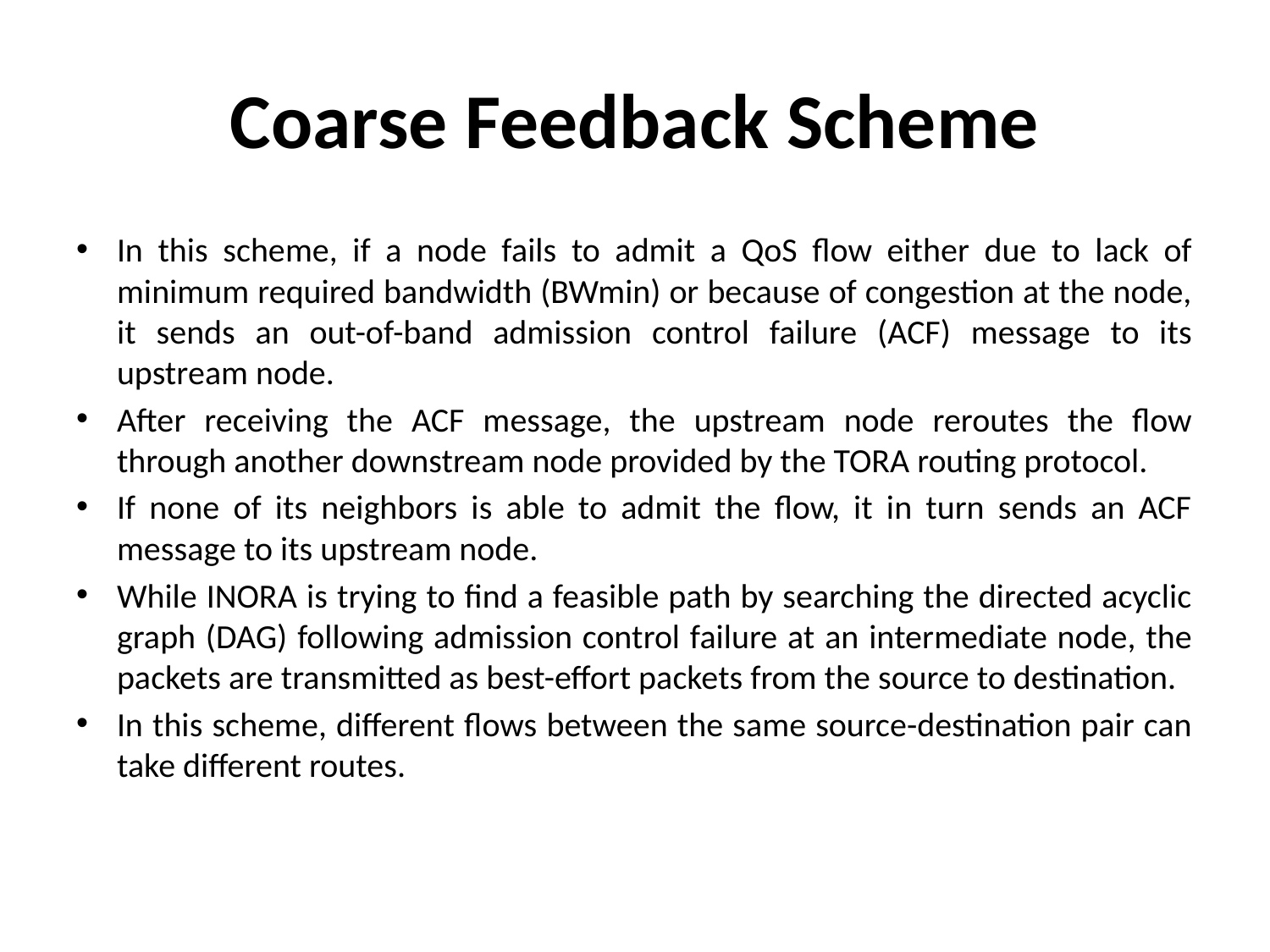

# Coarse Feedback Scheme
In this scheme, if a node fails to admit a QoS flow either due to lack of minimum required bandwidth (BWmin) or because of congestion at the node, it sends an out-of-band admission control failure (ACF) message to its upstream node.
After receiving the ACF message, the upstream node reroutes the flow through another downstream node provided by the TORA routing protocol.
If none of its neighbors is able to admit the flow, it in turn sends an ACF message to its upstream node.
While INORA is trying to find a feasible path by searching the directed acyclic graph (DAG) following admission control failure at an intermediate node, the packets are transmitted as best-effort packets from the source to destination.
In this scheme, different flows between the same source-destination pair can take different routes.